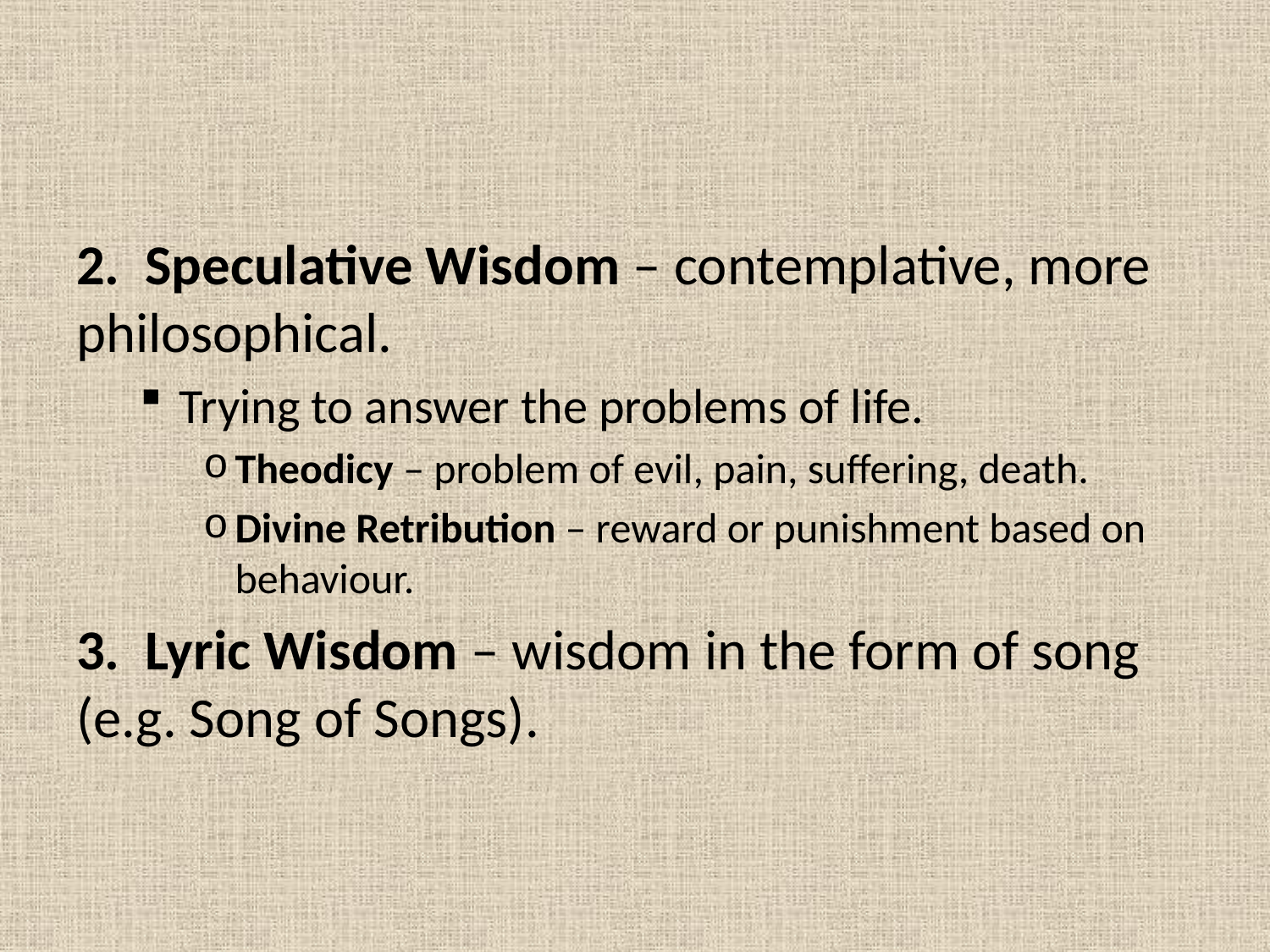

2.  Speculative Wisdom – contemplative, more philosophical.
Trying to answer the problems of life.
Theodicy – problem of evil, pain, suffering, death.
Divine Retribution – reward or punishment based on behaviour.
3.  Lyric Wisdom – wisdom in the form of song (e.g. Song of Songs).